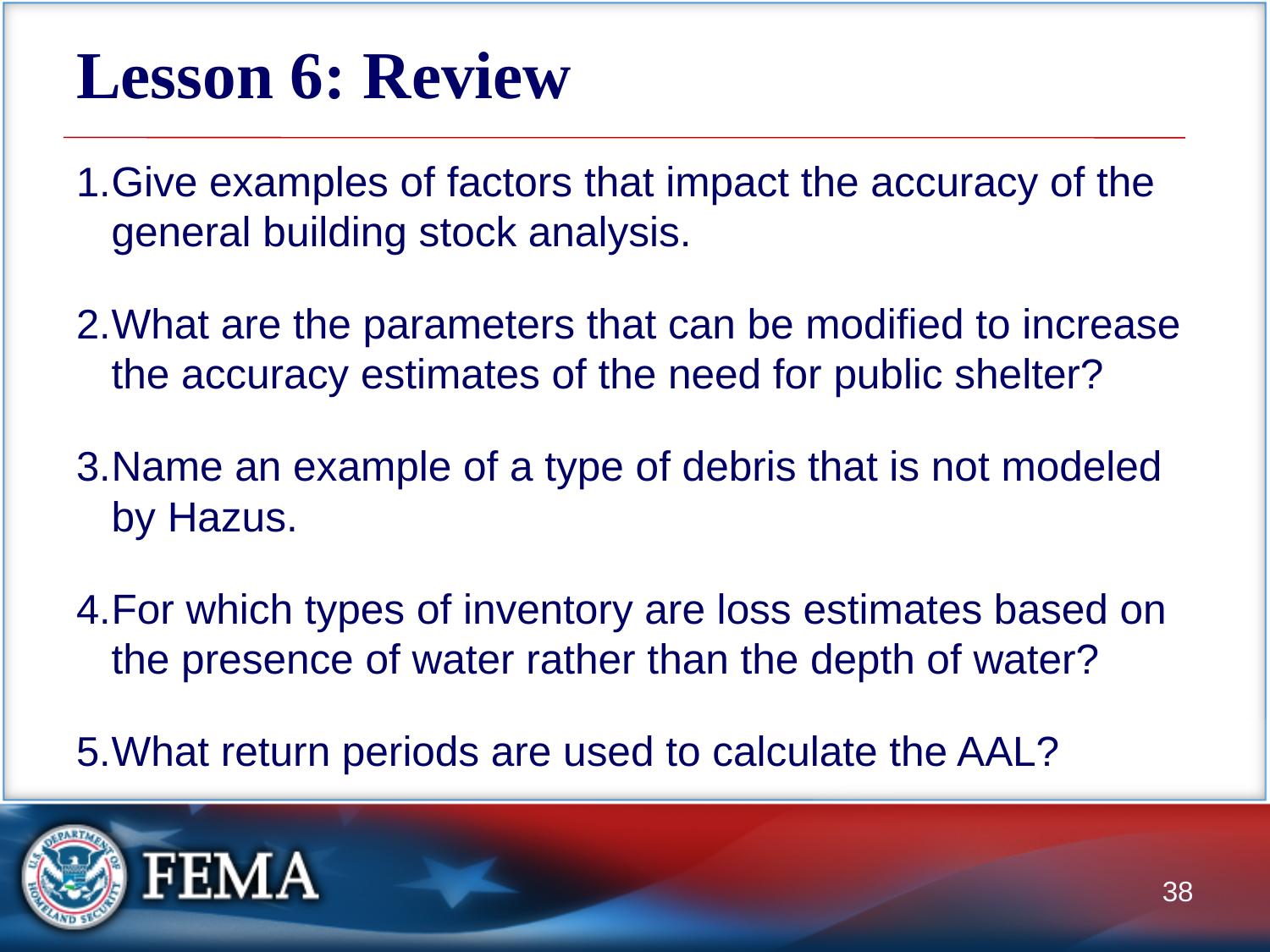

# Lesson 6: Review
Give examples of factors that impact the accuracy of the general building stock analysis.
What are the parameters that can be modified to increase the accuracy estimates of the need for public shelter?
Name an example of a type of debris that is not modeled by Hazus.
For which types of inventory are loss estimates based on the presence of water rather than the depth of water?
What return periods are used to calculate the AAL?
38